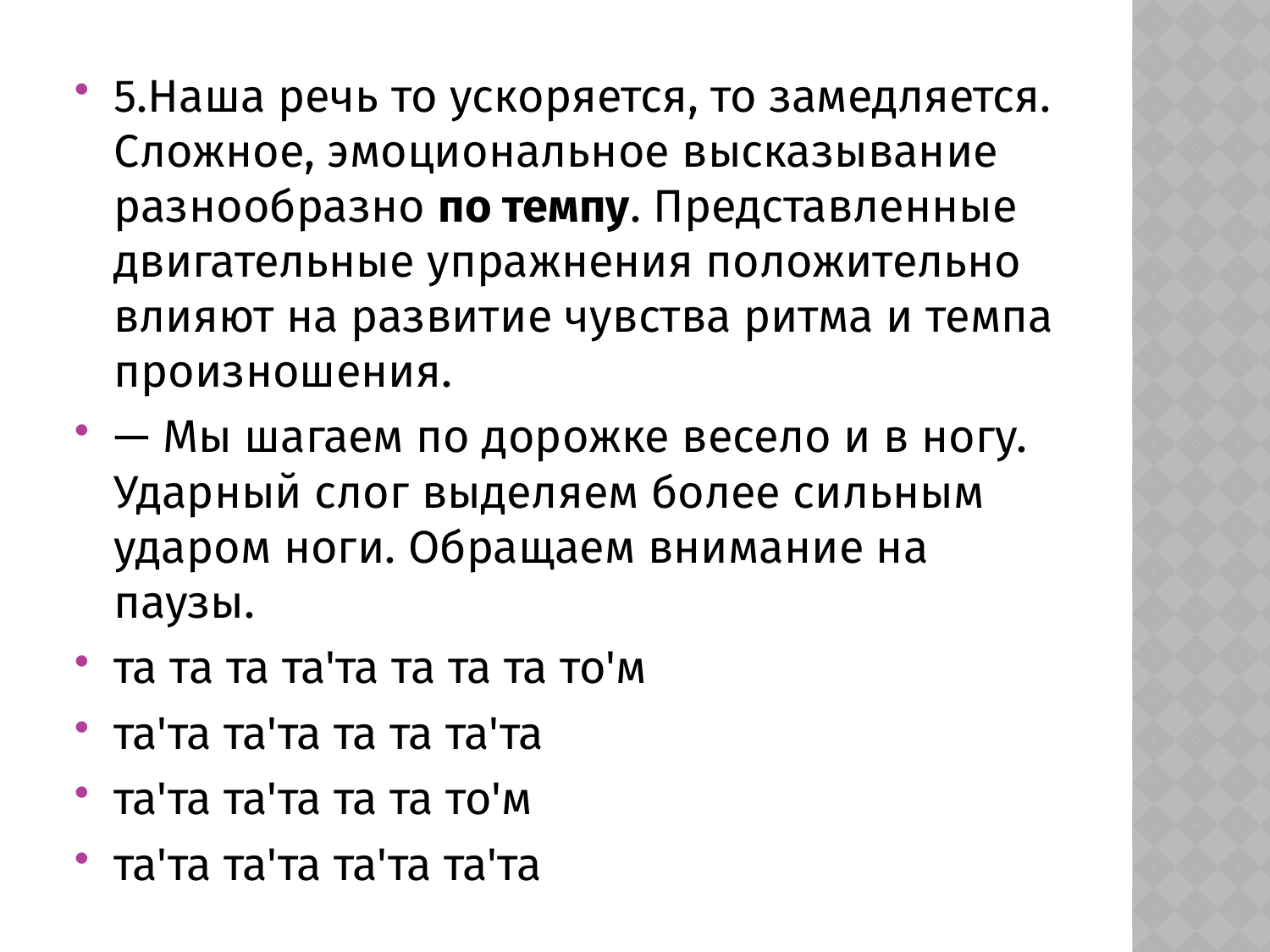

#
5.Наша речь то ускоряется, то замедляется. Сложное, эмоциональное высказывание разнообразно по темпу. Представленные двигательные упражнения положительно влияют на развитие чувства ритма и темпа произношения.
— Мы шагаем по дорожке весело и в ногу. Ударный слог выделяем более сильным ударом ноги. Обращаем внимание на паузы.
та та та та'та та та та то'м
та'та та'та та та та'та
та'та та'та та та то'м
та'та та'та та'та та'та